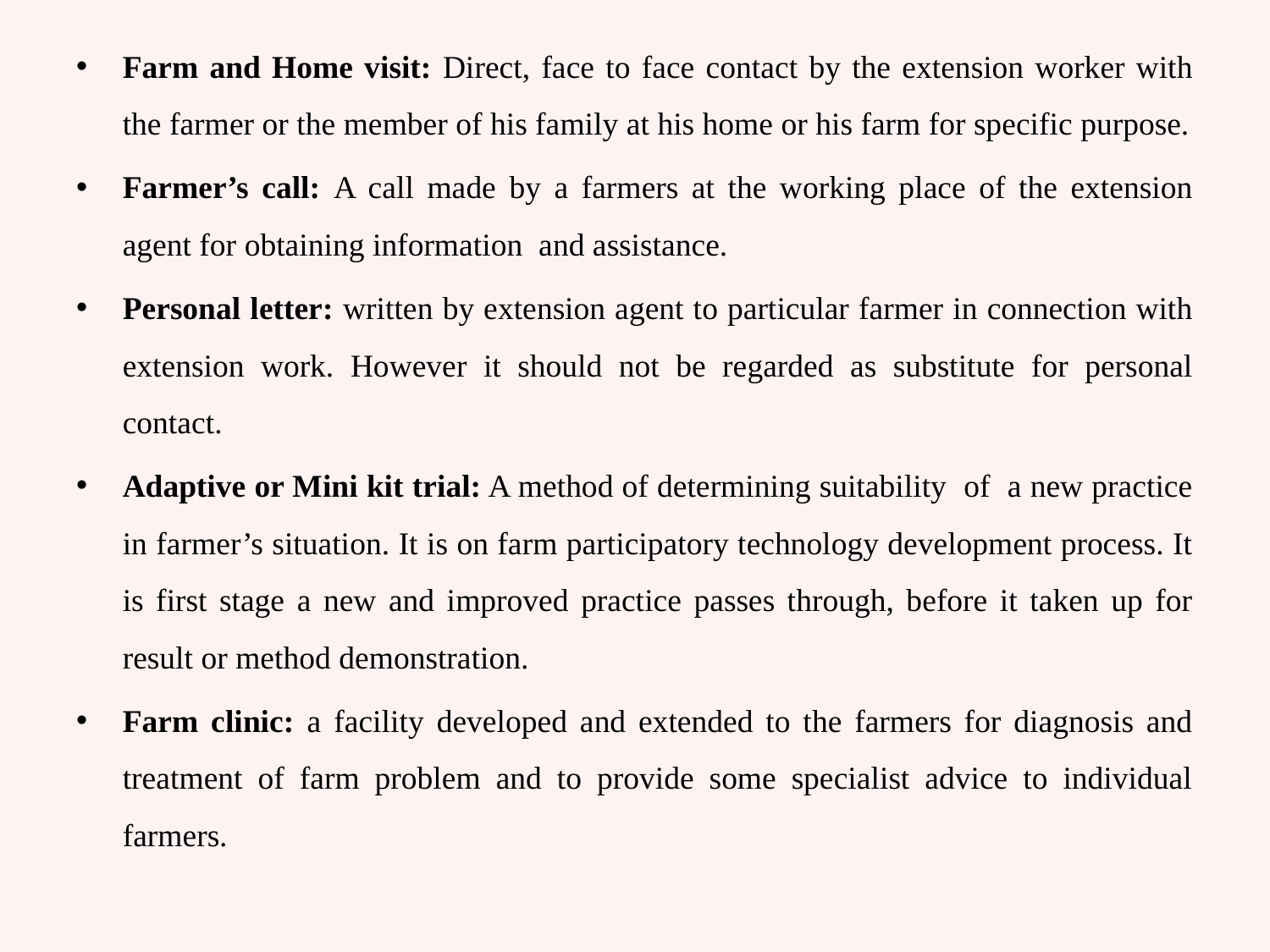

Farm and Home visit: Direct, face to face contact by the extension worker with the farmer or the member of his family at his home or his farm for specific purpose.
Farmer’s call: A call made by a farmers at the working place of the extension agent for obtaining information  and assistance.
Personal letter: written by extension agent to particular farmer in connection with extension work. However it should not be regarded as substitute for personal contact.
Adaptive or Mini kit trial: A method of determining suitability  of  a new practice in farmer’s situation. It is on farm participatory technology development process. It is first stage a new and improved practice passes through, before it taken up for result or method demonstration.
Farm clinic: a facility developed and extended to the farmers for diagnosis and treatment of farm problem and to provide some specialist advice to individual farmers.